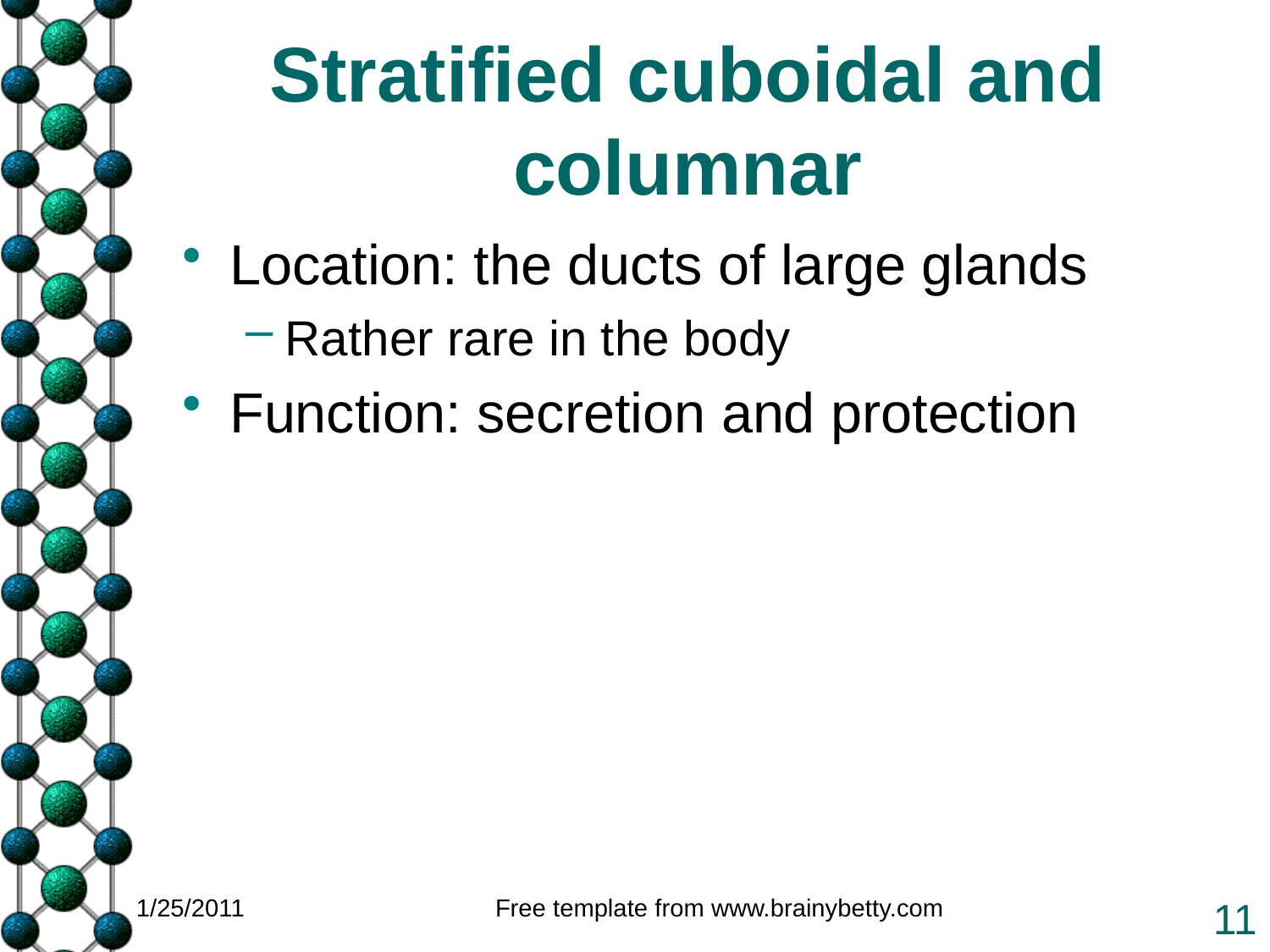

# Stratified cuboidal and columnar
Location: the ducts of large glands
Rather rare in the body
Function: secretion and protection
1/25/2011
Free template from www.brainybetty.com
11